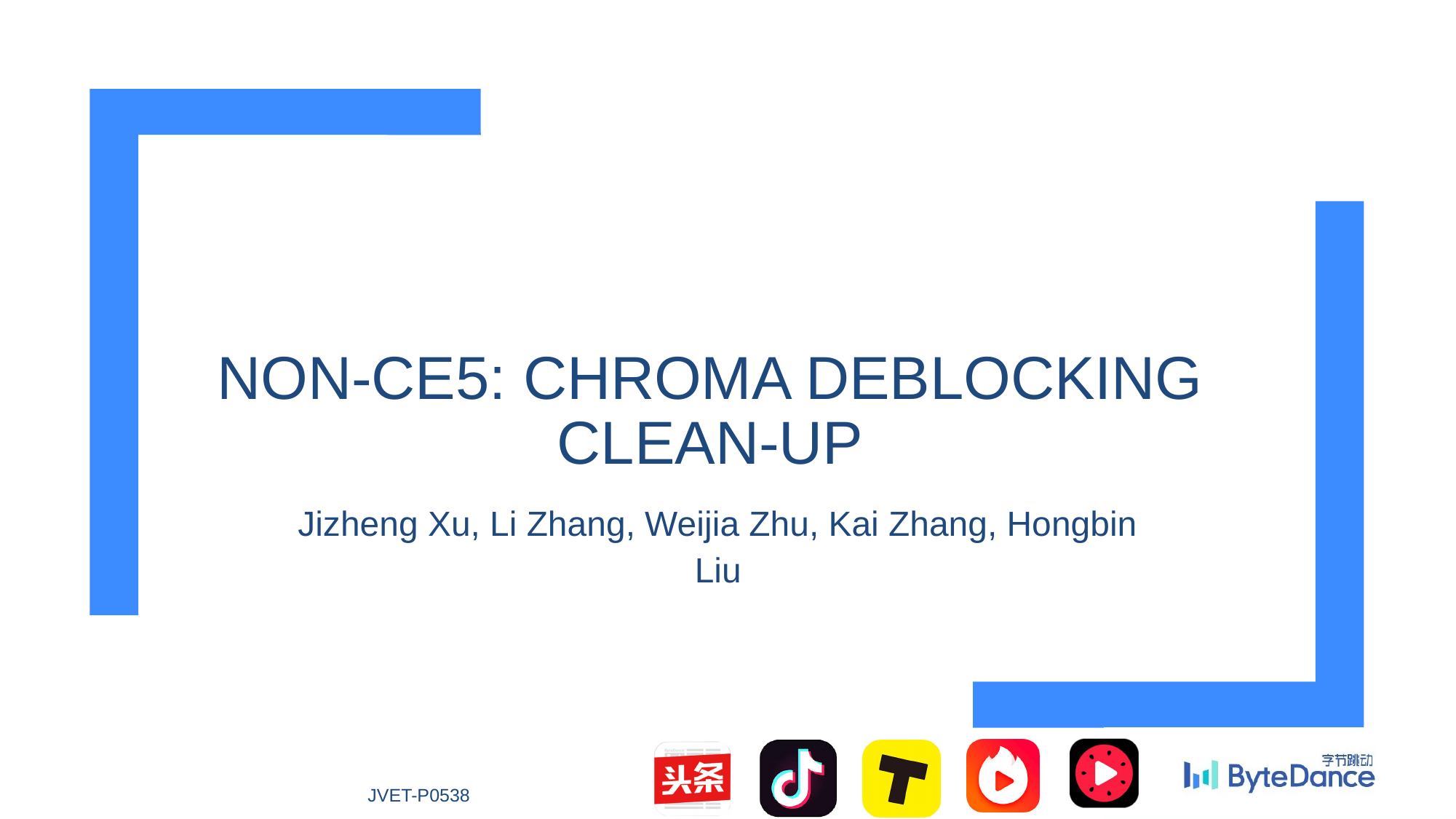

Non-CE5: chroma deblocking clean-up
Jizheng Xu, Li Zhang, Weijia Zhu, Kai Zhang, Hongbin Liu
JVET-P0538